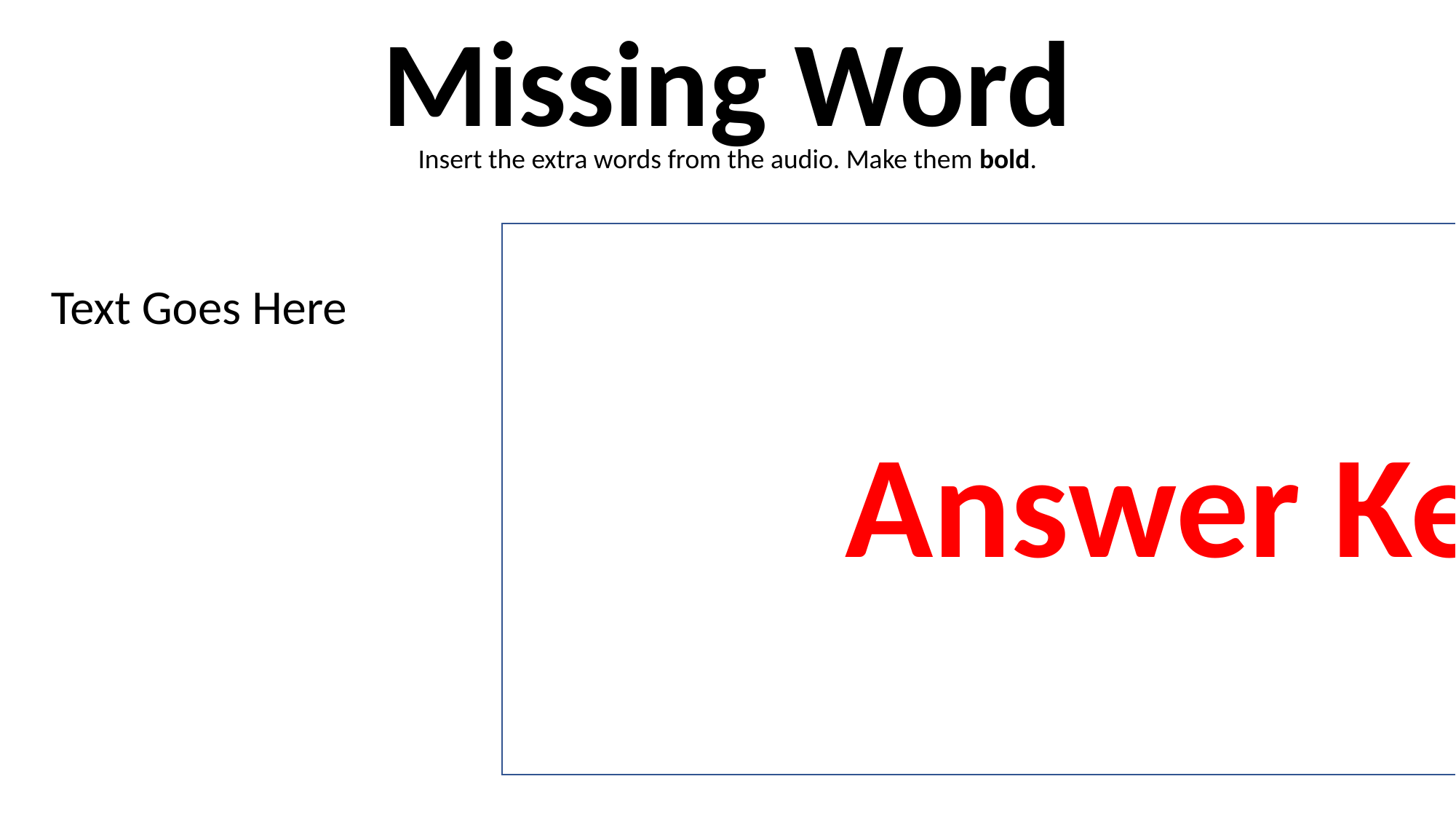

Missing Word
Insert the extra words from the audio. Make them bold.
Answer Key
Text Goes Here